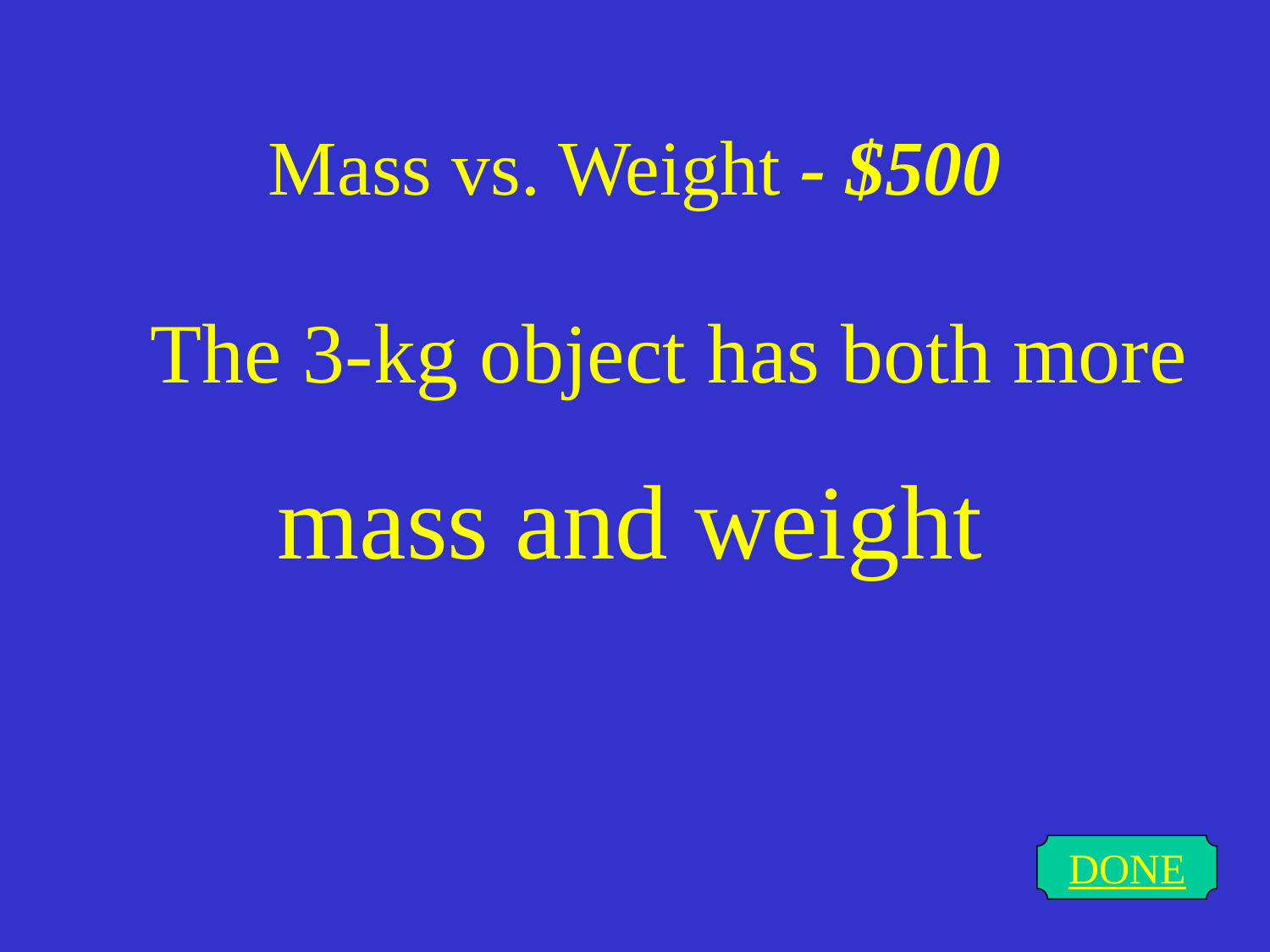

# Mass vs. Weight - $500
The 3-kg object has both more
	mass and weight

DONE